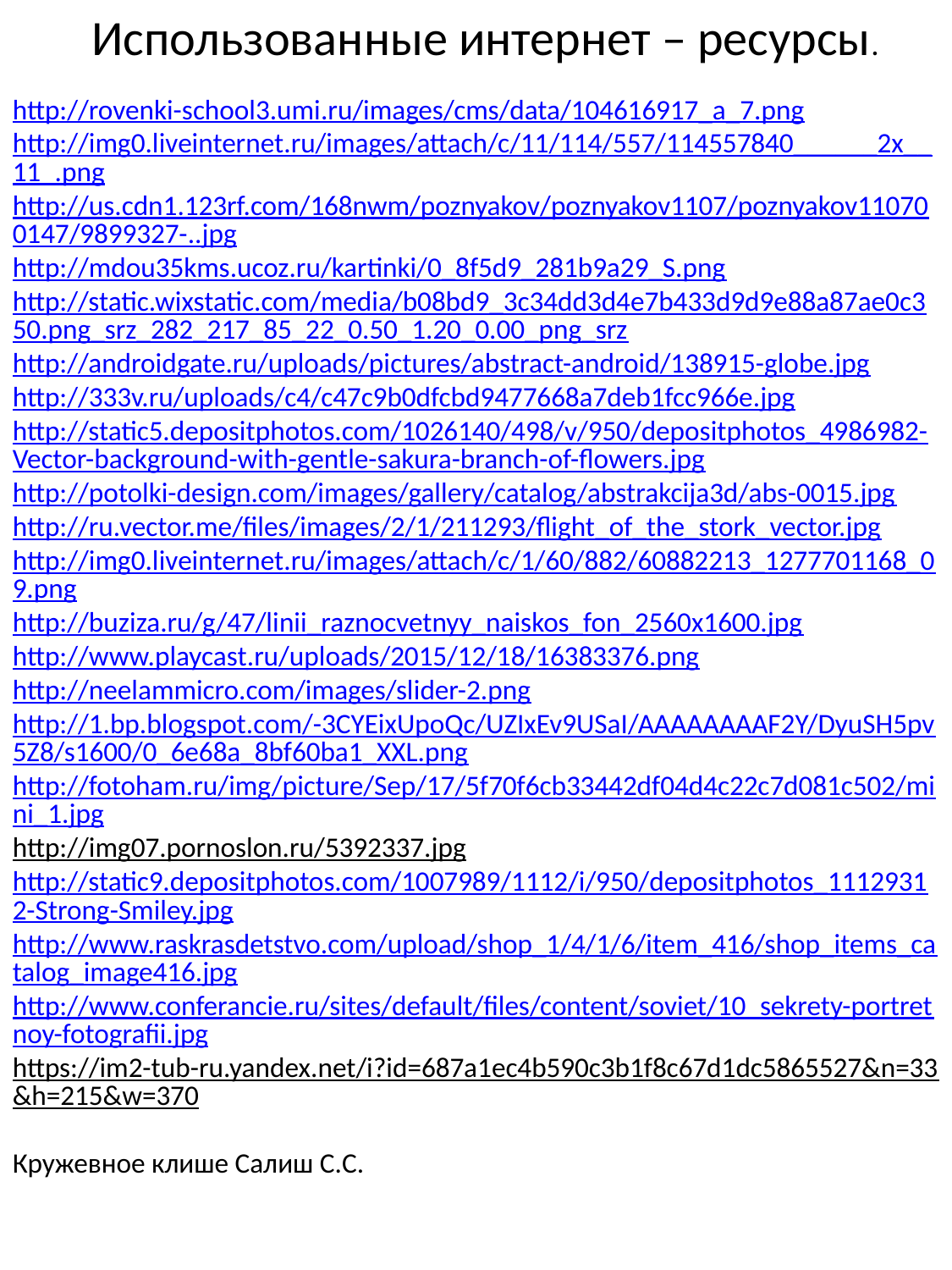

Использованные интернет – ресурсы.
http://rovenki-school3.umi.ru/images/cms/data/104616917_a_7.png
http://img0.liveinternet.ru/images/attach/c/11/114/557/114557840______2x__11_.png
http://us.cdn1.123rf.com/168nwm/poznyakov/poznyakov1107/poznyakov110700147/9899327-..jpg
http://mdou35kms.ucoz.ru/kartinki/0_8f5d9_281b9a29_S.png
http://static.wixstatic.com/media/b08bd9_3c34dd3d4e7b433d9d9e88a87ae0c350.png_srz_282_217_85_22_0.50_1.20_0.00_png_srz
http://androidgate.ru/uploads/pictures/abstract-android/138915-globe.jpg
http://333v.ru/uploads/c4/c47c9b0dfcbd9477668a7deb1fcc966e.jpg
http://static5.depositphotos.com/1026140/498/v/950/depositphotos_4986982-Vector-background-with-gentle-sakura-branch-of-flowers.jpg
http://potolki-design.com/images/gallery/catalog/abstrakcija3d/abs-0015.jpg
http://ru.vector.me/files/images/2/1/211293/flight_of_the_stork_vector.jpg
http://img0.liveinternet.ru/images/attach/c/1/60/882/60882213_1277701168_09.png
http://buziza.ru/g/47/linii_raznocvetnyy_naiskos_fon_2560x1600.jpg
http://www.playcast.ru/uploads/2015/12/18/16383376.png
http://neelammicro.com/images/slider-2.png
http://1.bp.blogspot.com/-3CYEixUpoQc/UZIxEv9USaI/AAAAAAAAF2Y/DyuSH5pv5Z8/s1600/0_6e68a_8bf60ba1_XXL.png
http://fotoham.ru/img/picture/Sep/17/5f70f6cb33442df04d4c22c7d081c502/mini_1.jpg
http://img07.pornoslon.ru/5392337.jpg
http://static9.depositphotos.com/1007989/1112/i/950/depositphotos_11129312-Strong-Smiley.jpg
http://www.raskrasdetstvo.com/upload/shop_1/4/1/6/item_416/shop_items_catalog_image416.jpg
http://www.conferancie.ru/sites/default/files/content/soviet/10_sekrety-portretnoy-fotografii.jpg
https://im2-tub-ru.yandex.net/i?id=687a1ec4b590c3b1f8c67d1dc5865527&n=33&h=215&w=370
Кружевное клише Салиш С.С.